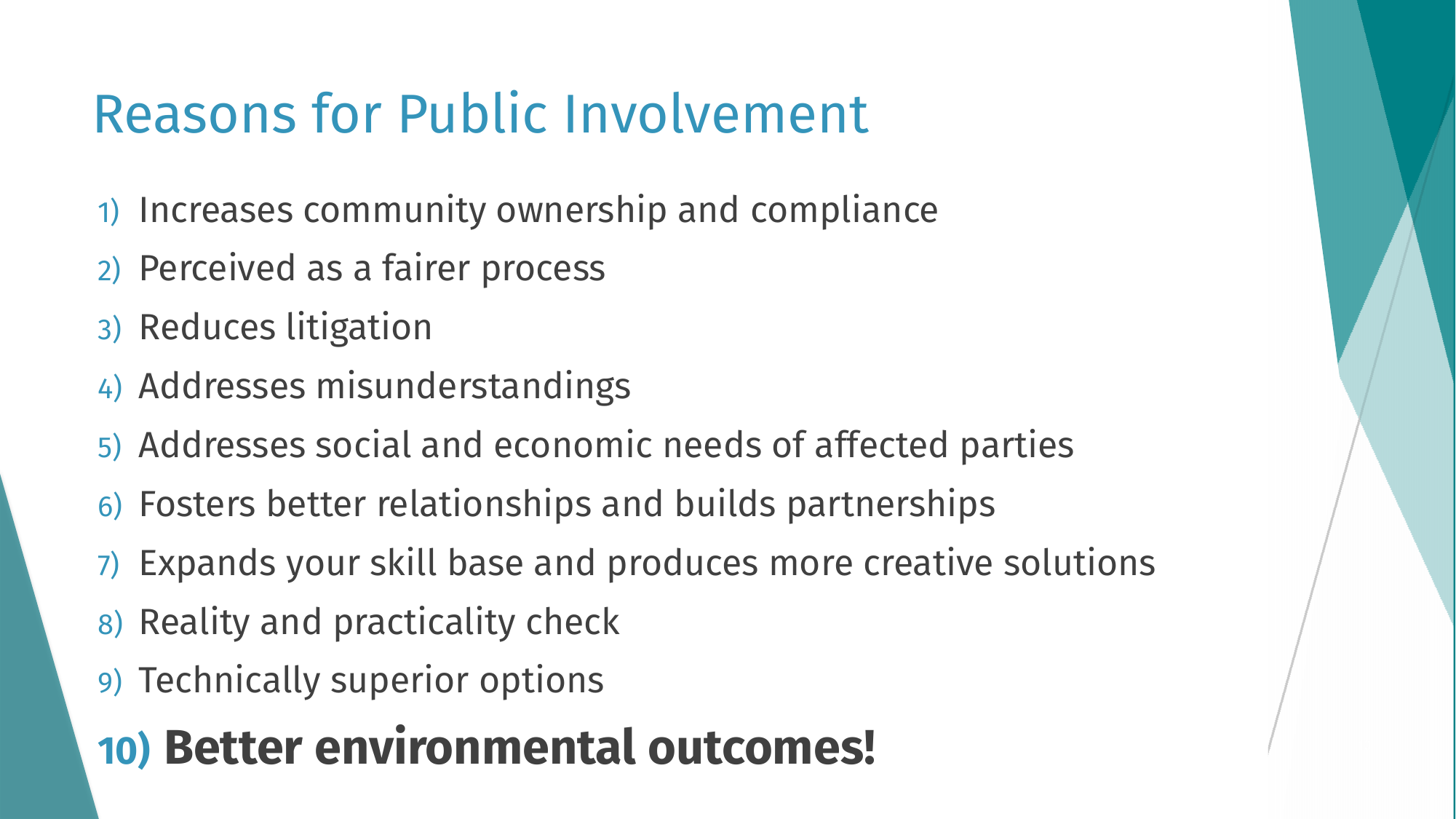

# Reasons for Public Involvement
Increases community ownership and compliance
Perceived as a fairer process
Reduces litigation
Addresses misunderstandings
Addresses social and economic needs of affected parties
Fosters better relationships and builds partnerships
Expands your skill base and produces more creative solutions
Reality and practicality check
Technically superior options
 Better environmental outcomes!
10